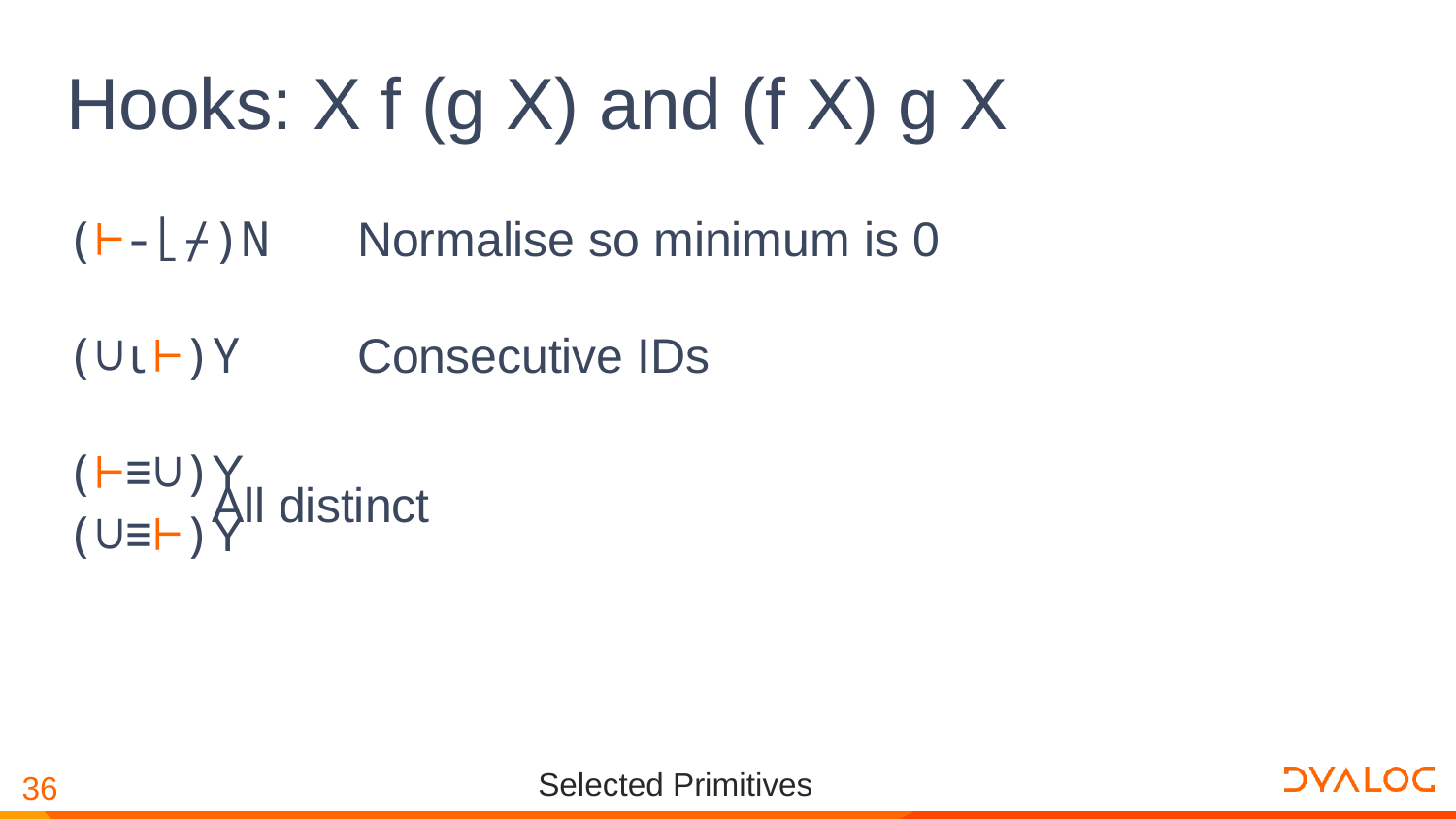

# Hooks: X f (g X) and (f X) g X
(⊢-⌊⌿)N	Normalise so minimum is 0

(∪⍳⊢)Y	Consecutive IDs

(⊢≡∪)Y
	All distinct
(∪≡⊢)Y